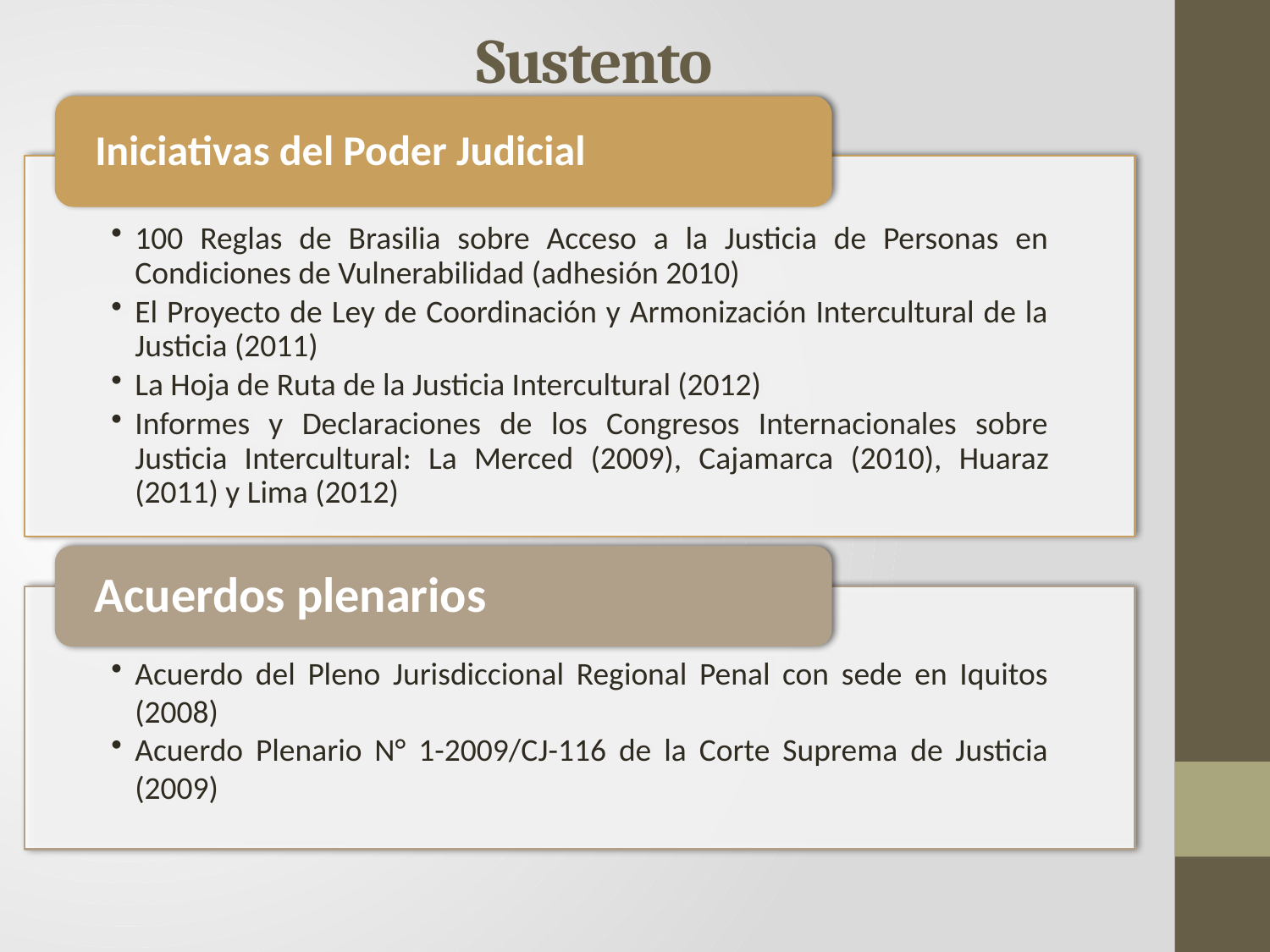

# Sustento
100 Reglas de Brasilia sobre Acceso a la Justicia de Personas en Condiciones de Vulnerabilidad (adhesión 2010)
El Proyecto de Ley de Coordinación y Armonización Intercultural de la Justicia (2011)
La Hoja de Ruta de la Justicia Intercultural (2012)
Informes y Declaraciones de los Congresos Internacionales sobre Justicia Intercultural: La Merced (2009), Cajamarca (2010), Huaraz (2011) y Lima (2012)
Iniciativas del Poder Judicial
Acuerdo del Pleno Jurisdiccional Regional Penal con sede en Iquitos (2008)
Acuerdo Plenario N° 1-2009/CJ-116 de la Corte Suprema de Justicia (2009)
Acuerdos plenarios